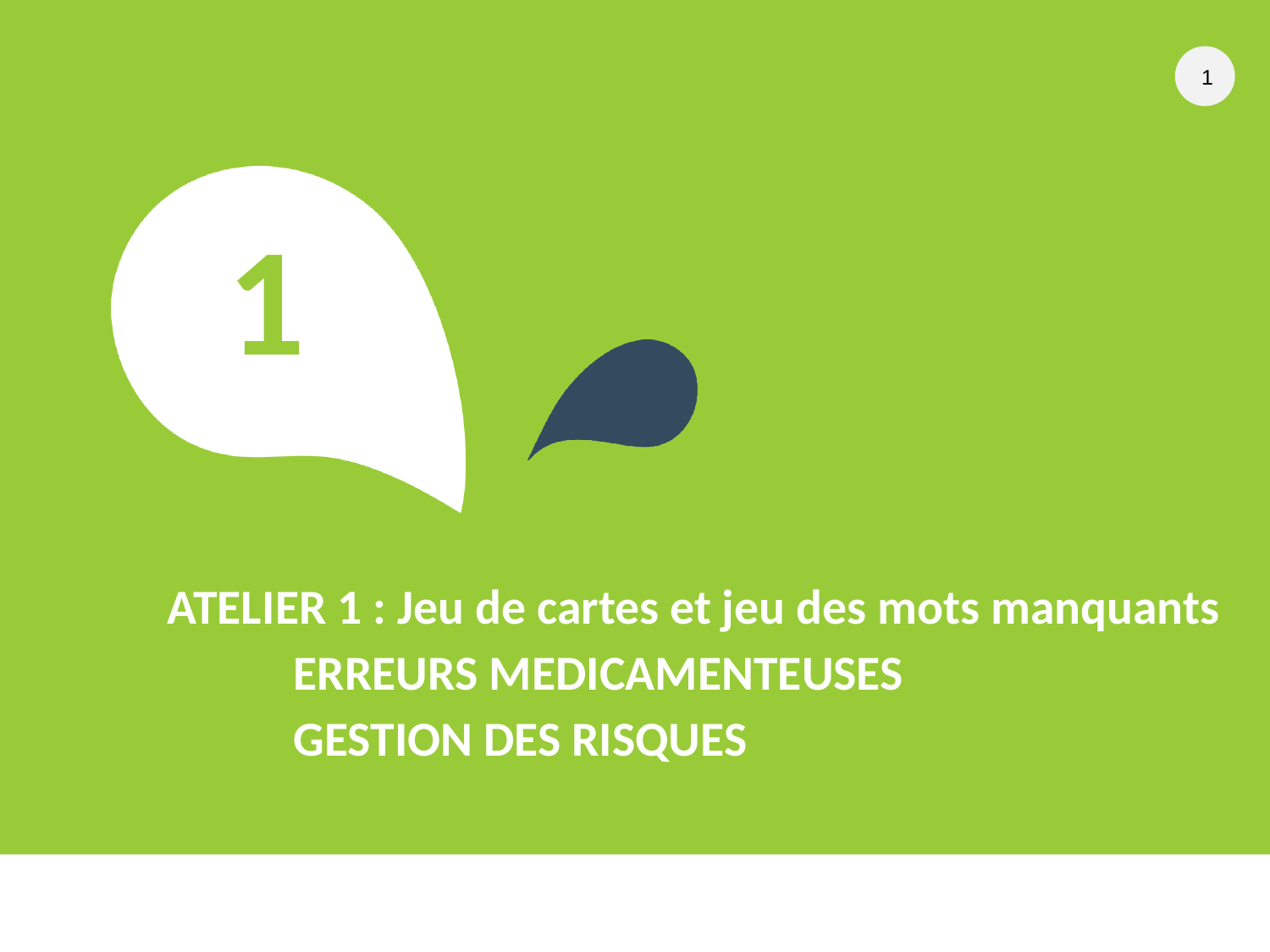

1
ATELIER 1 : Jeu de cartes et jeu des mots manquants
					ERREURS MEDICAMENTEUSES
					GESTION DES RISQUES